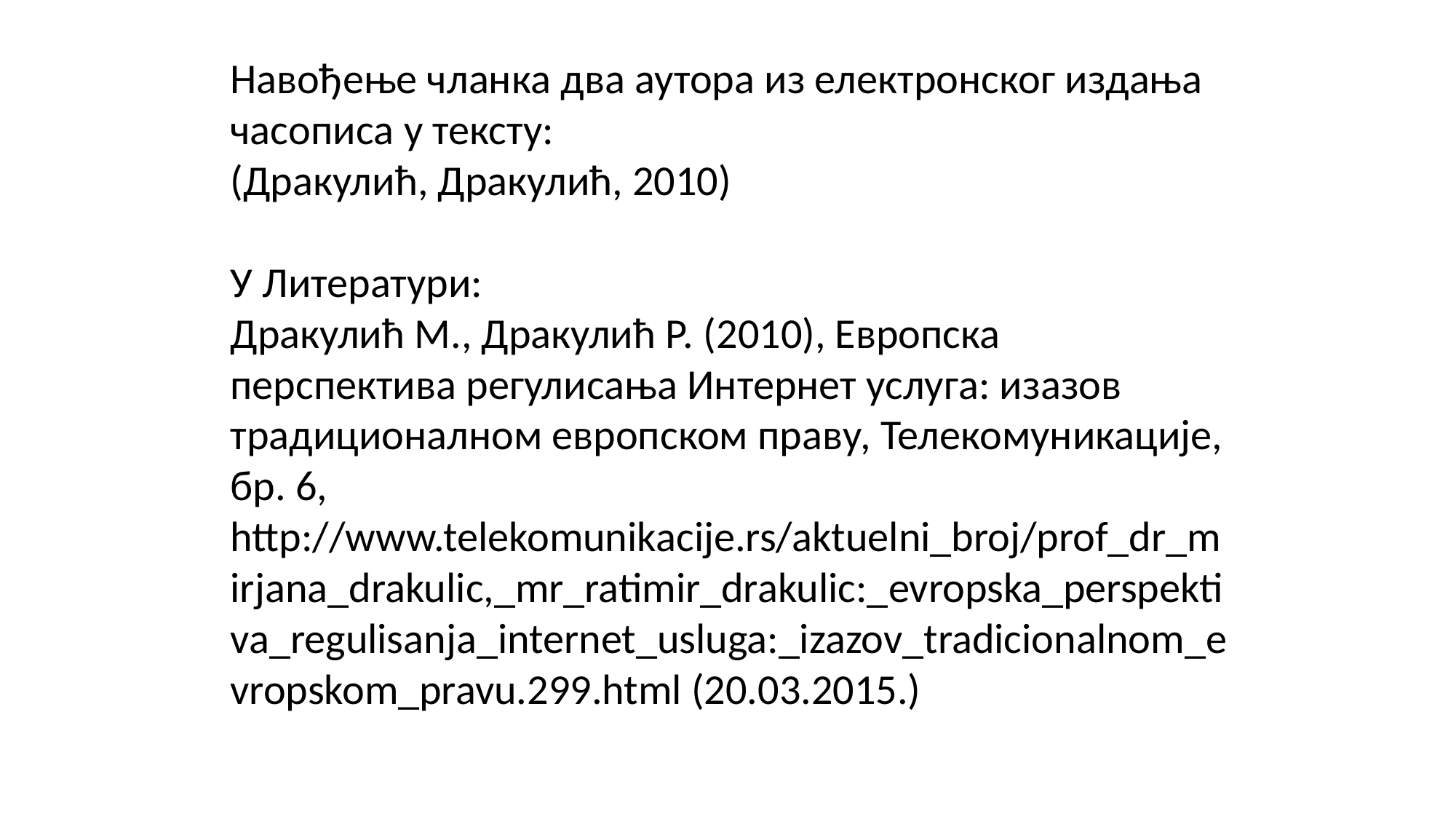

Навођење чланка два аутора из електронског издања часописа у тексту:
(Дракулић, Дракулић, 2010)

У Литератури:
Дракулић М., Дракулић Р. (2010), Европска перспектива регулисања Интернет услуга: изазов традиционалном европском праву, Телекомуникације, бр. 6, http://www.telekomunikacije.rs/aktuelni_broj/prof_dr_mirjana_drakulic,_mr_ratimir_drakulic:_evropska_perspektiva_regulisanja_internet_usluga:_izazov_tradicionalnom_evropskom_pravu.299.html (20.03.2015.)